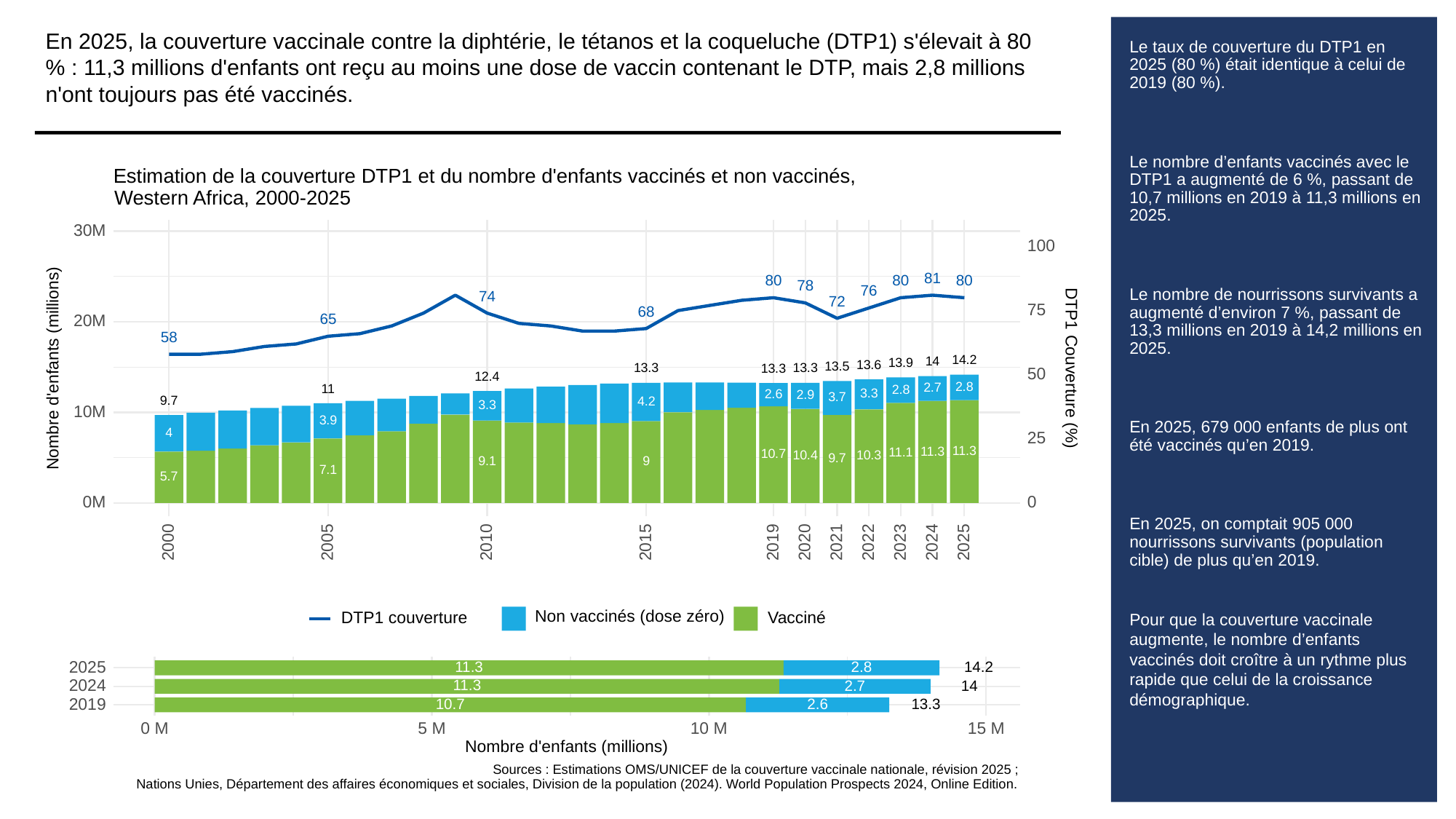

En 2025, la couverture vaccinale contre la diphtérie, le tétanos et la coqueluche (DTP1) s'élevait à 80 % : 11,3 millions d'enfants ont reçu au moins une dose de vaccin contenant le DTP, mais 2,8 millions n'ont toujours pas été vaccinés.
# Le taux de couverture du DTP1 en 2025 (80 %) était identique à celui de 2019 (80 %).

Le nombre d’enfants vaccinés avec le DTP1 a augmenté de 6 %, passant de 10,7 millions en 2019 à 11,3 millions en 2025.

Le nombre de nourrissons survivants a augmenté d’environ 7 %, passant de 13,3 millions en 2019 à 14,2 millions en 2025.

En 2025, 679 000 enfants de plus ont été vaccinés qu’en 2019.

En 2025, on comptait 905 000 nourrissons survivants (population cible) de plus qu’en 2019.

Pour que la couverture vaccinale augmente, le nombre d’enfants vaccinés doit croître à un rythme plus rapide que celui de la croissance démographique.

Estimation de la couverture DTP1 et du nombre d'enfants vaccinés et non vaccinés,
Western Africa, 2000-2025

30M

100
81
80
80
80

78
76
74

72
75
68
65
20M

58
14.2
14
13.9
Nombre d'enfants (millions)
DTP1 Couverture (%)
13.6
13.5
13.3
13.3
13.3

50
12.4

2.8

2.7
11

2.8

3.3
2.6

2.9
3.7

9.7
4.2

3.3

10M

3.9

4

25

11.3
11.3
11.1

10.7

10.4
10.3

9.7
9.1
9

7.1
5.7
0M
0

2023
2000
2005
2010
2015
2019
2020
2021
2022
2024
2025

Non vaccinés (dose zéro)
Vacciné
DTP1 couverture

2025
11.3
2.8
14.2

2024
11.3
2.7
14

2019
13.3
10.7
2.6

0 M
10 M
15 M
5 M
Nombre d'enfants (millions)
Sources : Estimations OMS/UNICEF de la couverture vaccinale nationale, révision 2025 ;
Nations Unies, Département des affaires économiques et sociales, Division de la population (2024). World Population Prospects 2024, Online Edition.